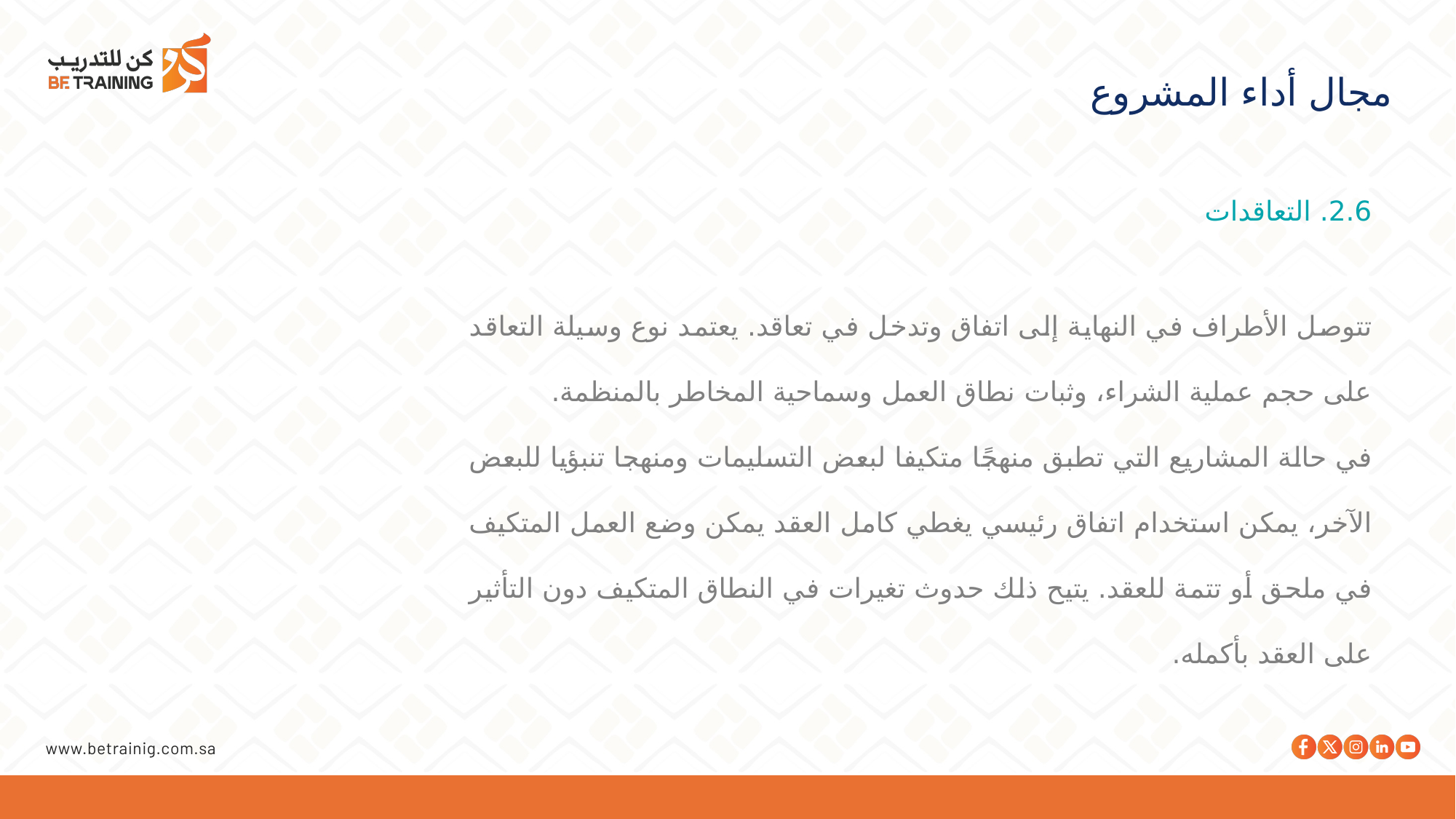

مجال أداء المشروع
2.6. التعاقدات

تتوصل الأطراف في النهاية إلى اتفاق وتدخل في تعاقد. يعتمد نوع وسيلة التعاقد على حجم عملية الشراء، وثبات نطاق العمل وسماحية المخاطر بالمنظمة.
في حالة المشاريع التي تطبق منهجًا متكيفا لبعض التسليمات ومنهجا تنبؤيا للبعض الآخر، يمكن استخدام اتفاق رئيسي يغطي كامل العقد يمكن وضع العمل المتكيف في ملحق أو تتمة للعقد. يتيح ذلك حدوث تغيرات في النطاق المتكيف دون التأثير على العقد بأكمله.